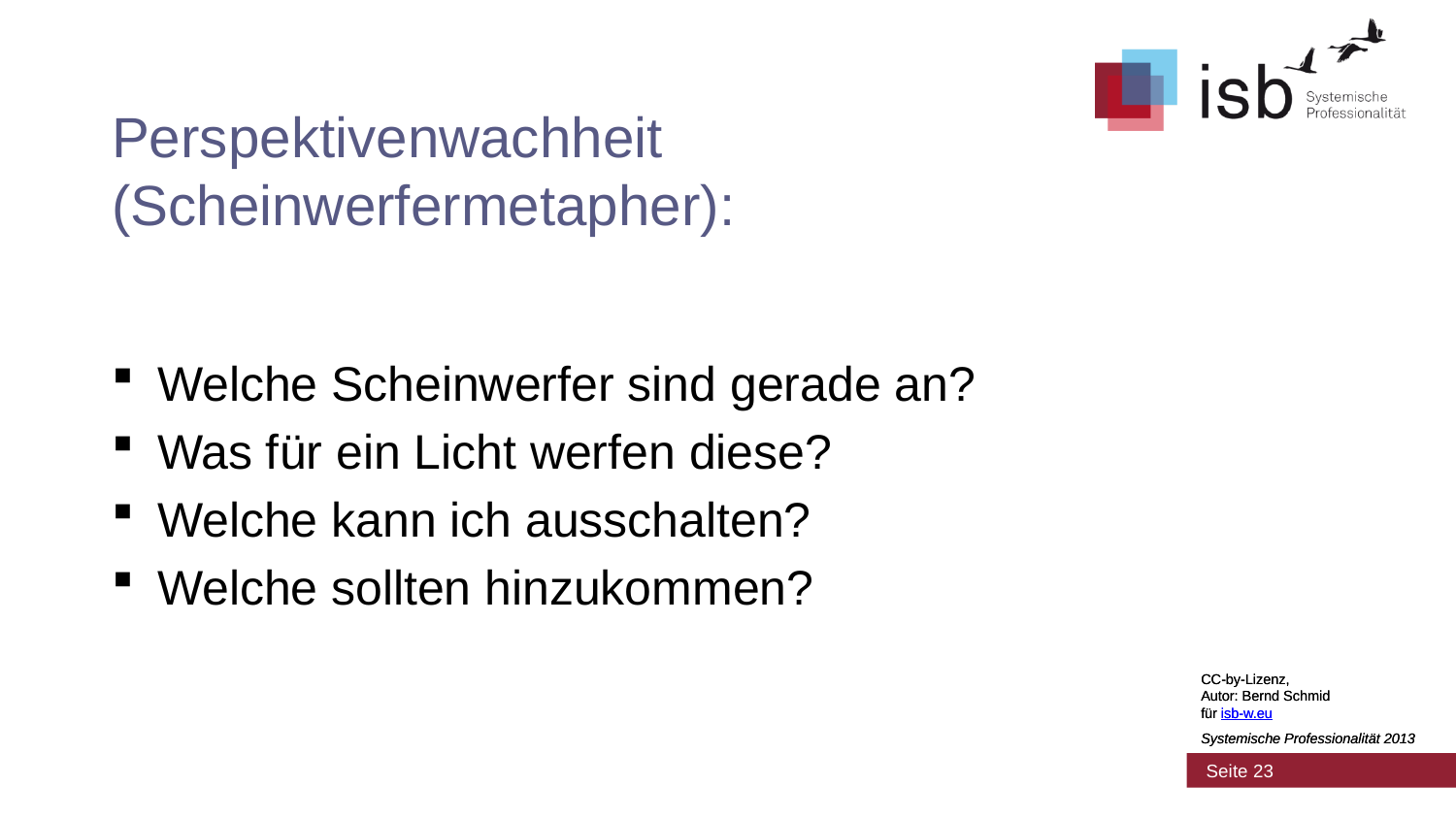

# Perspektivenwachheit (Scheinwerfermetapher):
Welche Scheinwerfer sind gerade an?
Was für ein Licht werfen diese?
Welche kann ich ausschalten?
Welche sollten hinzukommen?

CC-by-Lizenz,
Autor: Bernd Schmid
für isb-w.eu
Systemische Professionalität 2013
 Seite 23